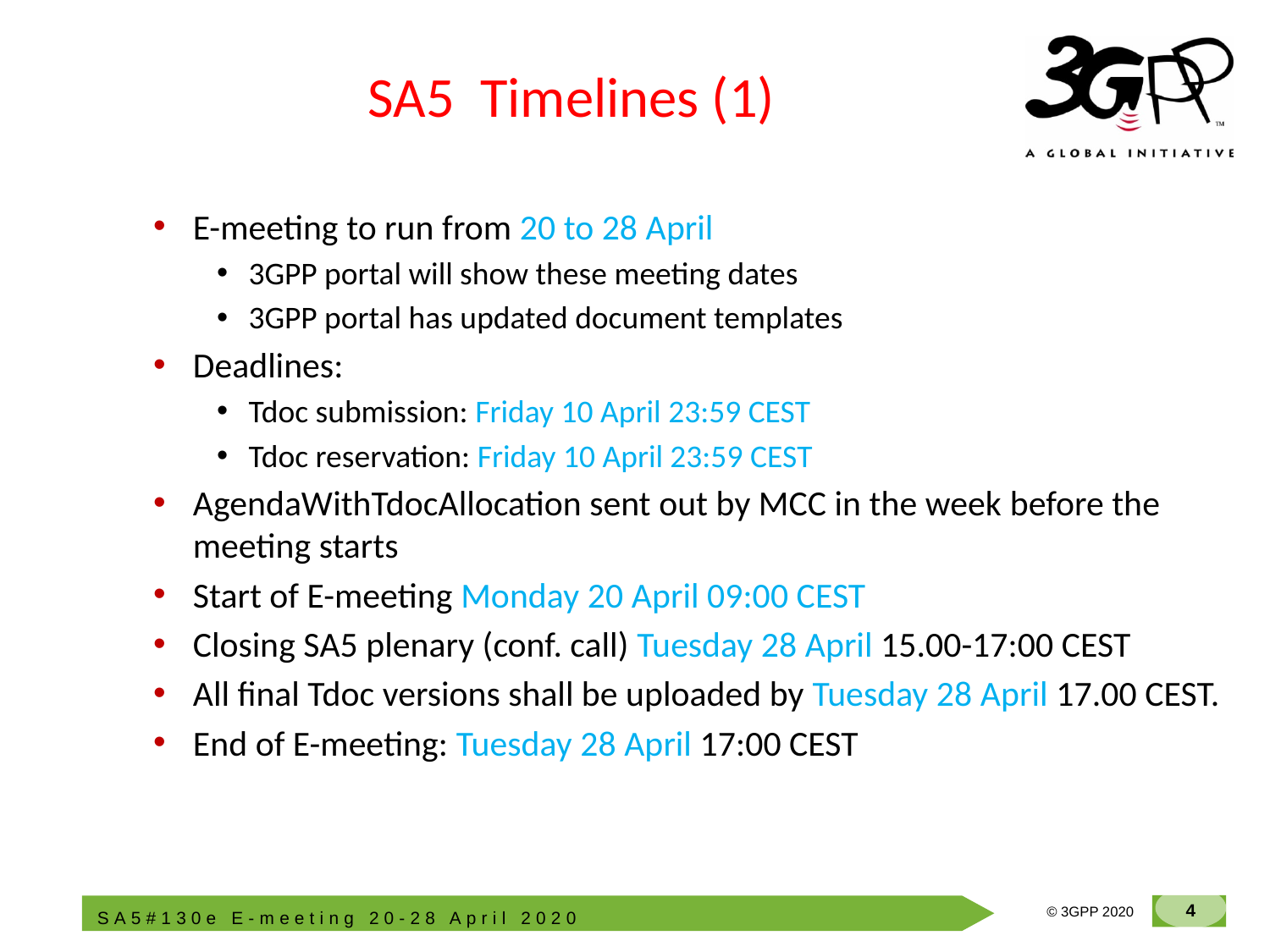

# SA5  Timelines (1)
E-meeting to run from 20 to 28 April
3GPP portal will show these meeting dates
3GPP portal has updated document templates
Deadlines:
Tdoc submission: Friday 10 April 23:59 CEST
Tdoc reservation: Friday 10 April 23:59 CEST
AgendaWithTdocAllocation sent out by MCC in the week before the meeting starts
Start of E-meeting Monday 20 April 09:00 CEST
Closing SA5 plenary (conf. call) Tuesday 28 April 15.00-17:00 CEST
All final Tdoc versions shall be uploaded by Tuesday 28 April 17.00 CEST.
End of E-meeting: Tuesday 28 April 17:00 CEST